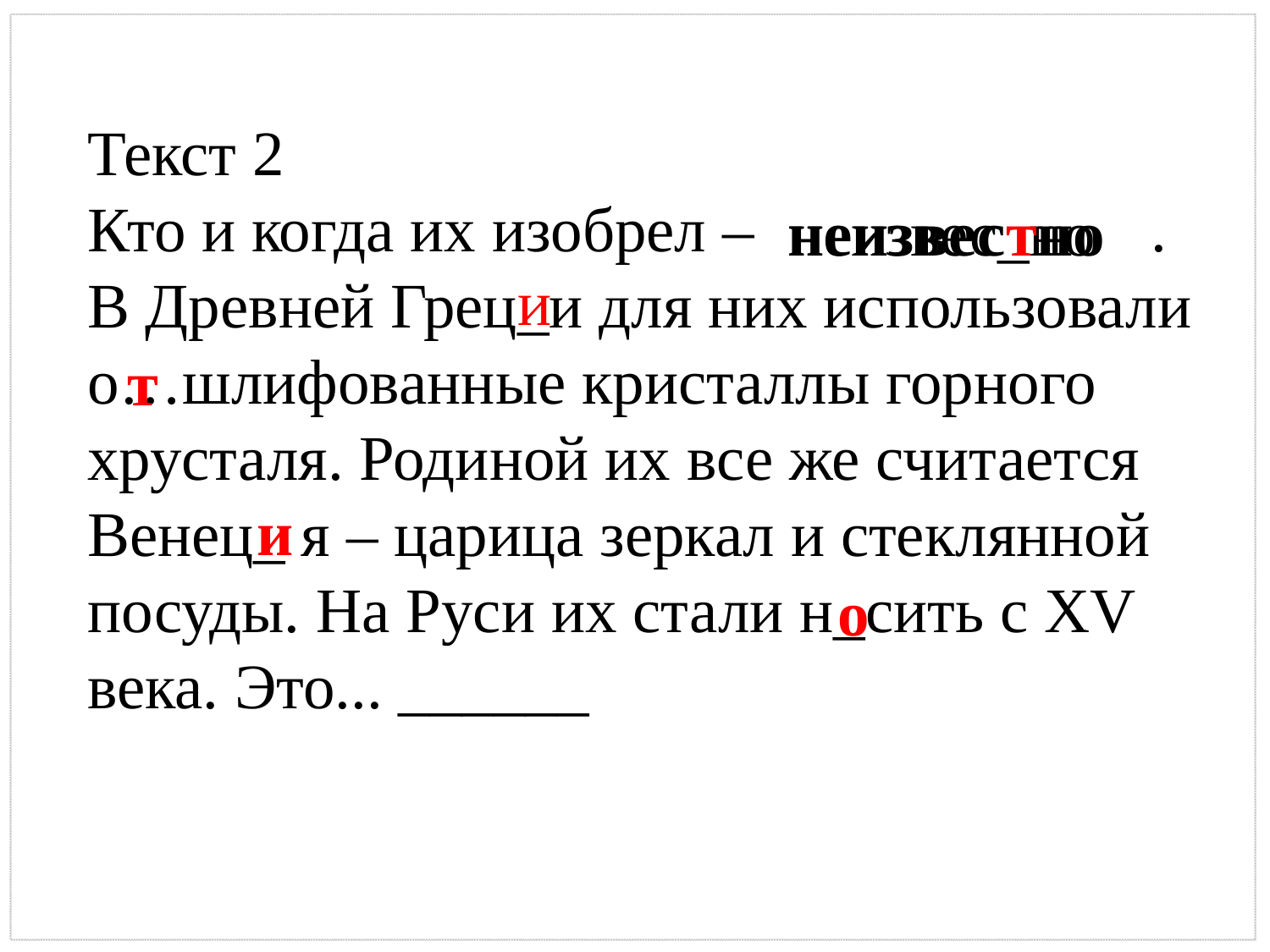

Текст 2
Кто и когда их изобрел –                         .    В Древней Грец_и для них использовали о…шлифованные кристаллы горного хрусталя. Родиной их все же считается Венец_ я – царица зеркал и стеклянной посуды. На Руси их стали н_сить с XV века. Это... ______
неизвестно
неизвес_но
и
т
и
о